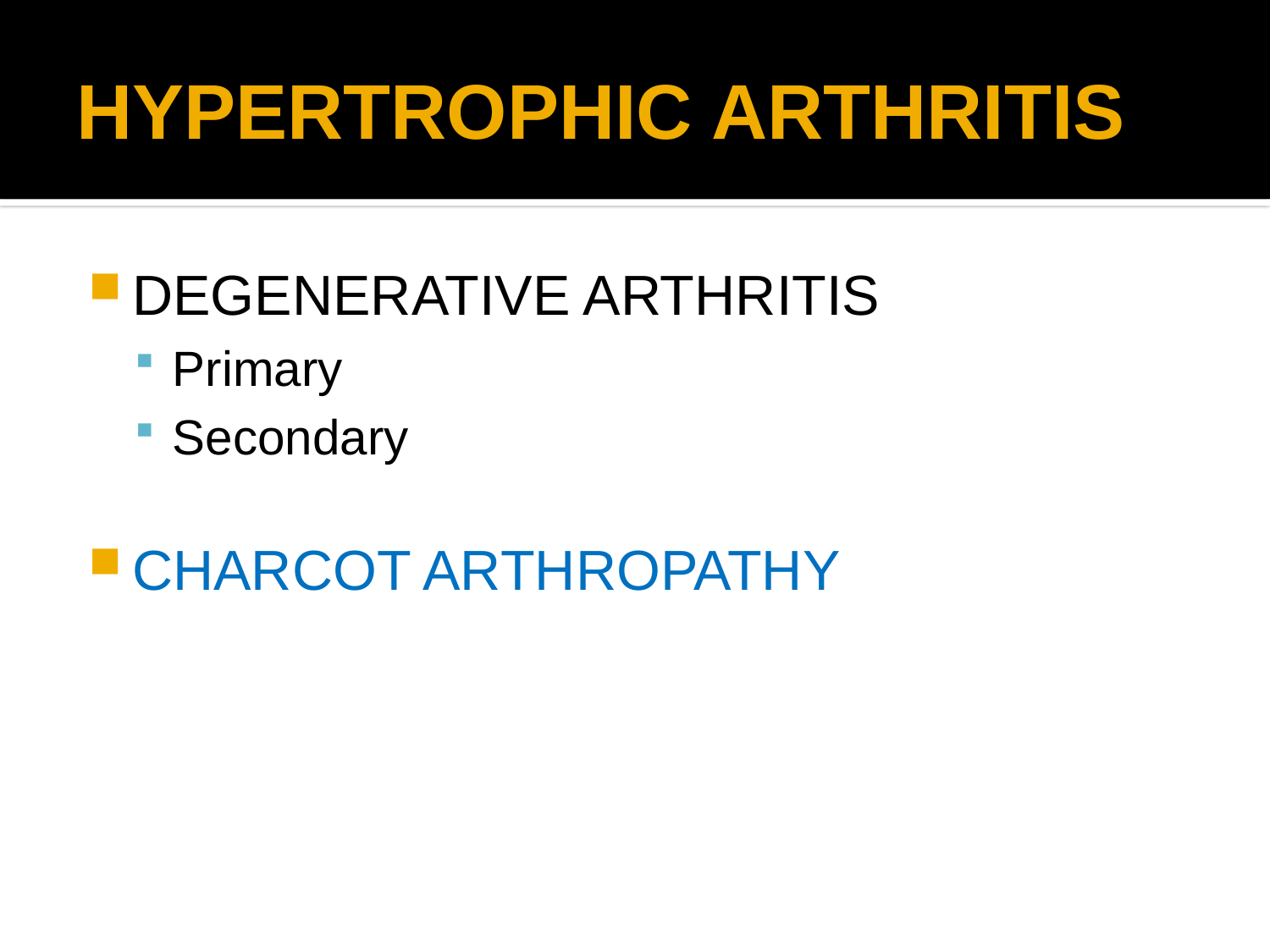

# HYPERTROPHIC ARTHRITIS
DEGENERATIVE ARTHRITIS
Primary
Secondary

CHARCOT ARTHROPATHY